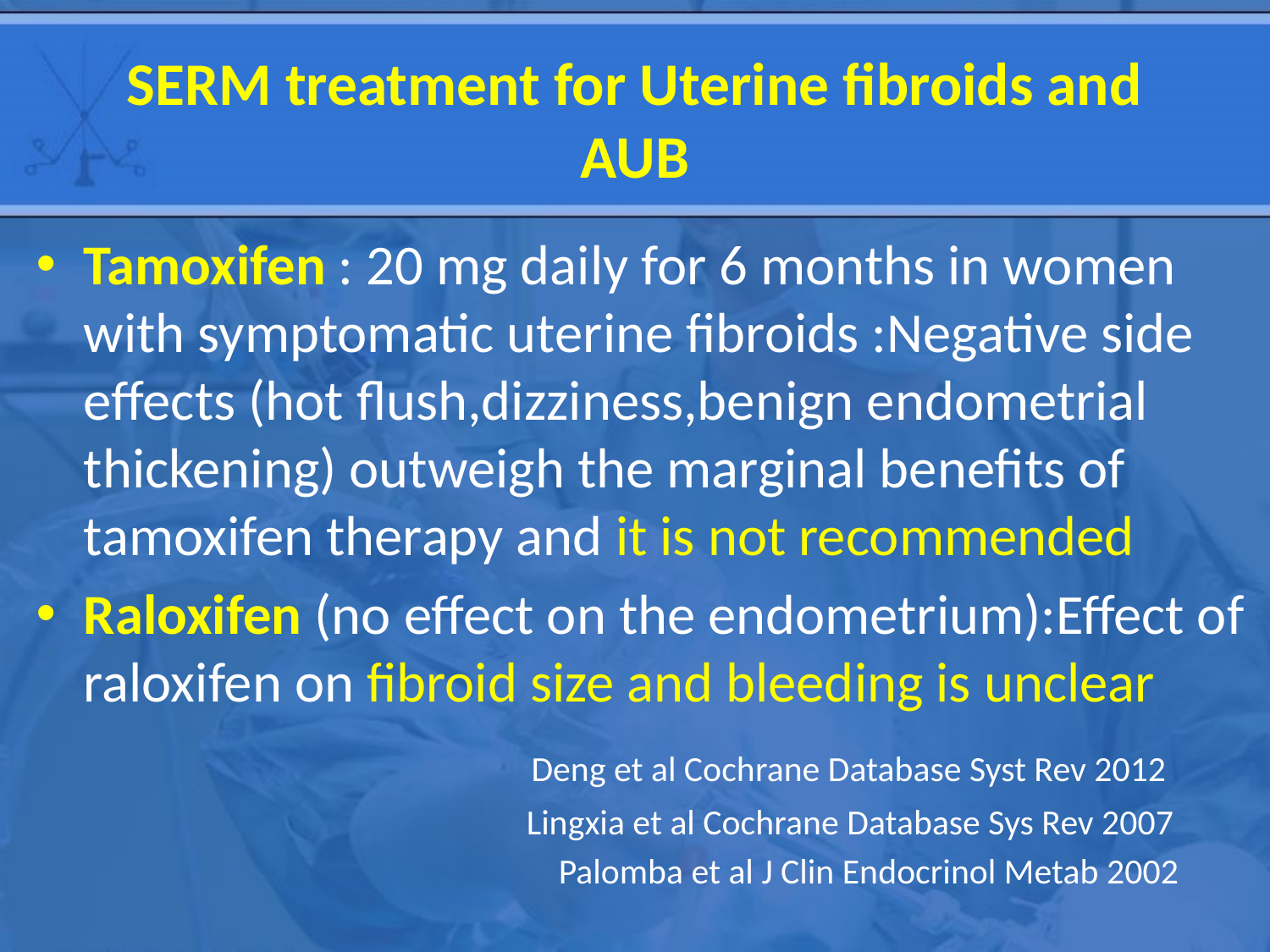

# SERM treatment for Uterine fibroids and AUB
Tamoxifen : 20 mg daily for 6 months in women with symptomatic uterine fibroids :Negative side effects (hot flush,dizziness,benign endometrial thickening) outweigh the marginal benefits of tamoxifen therapy and it is not recommended
Raloxifen (no effect on the endometrium):Effect of raloxifen on fibroid size and bleeding is unclear
                                       Deng et al Cochrane Database Syst Rev 2012
                                                             Lingxia et al Cochrane Database Sys Rev 2007
                                                                 Palomba et al J Clin Endocrinol Metab 2002